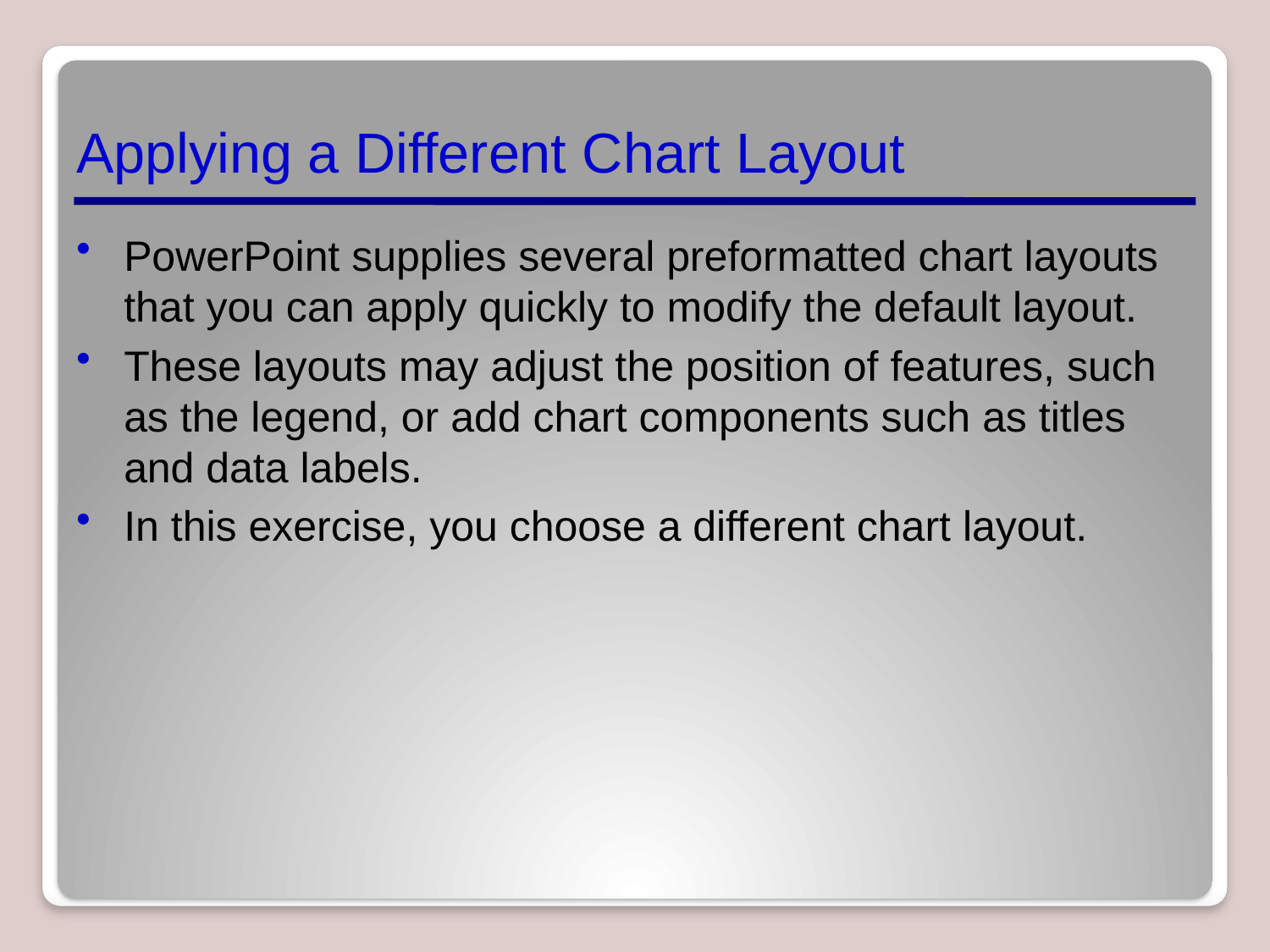

# Applying a Different Chart Layout
PowerPoint supplies several preformatted chart layouts that you can apply quickly to modify the default layout.
These layouts may adjust the position of features, such as the legend, or add chart components such as titles and data labels.
In this exercise, you choose a different chart layout.